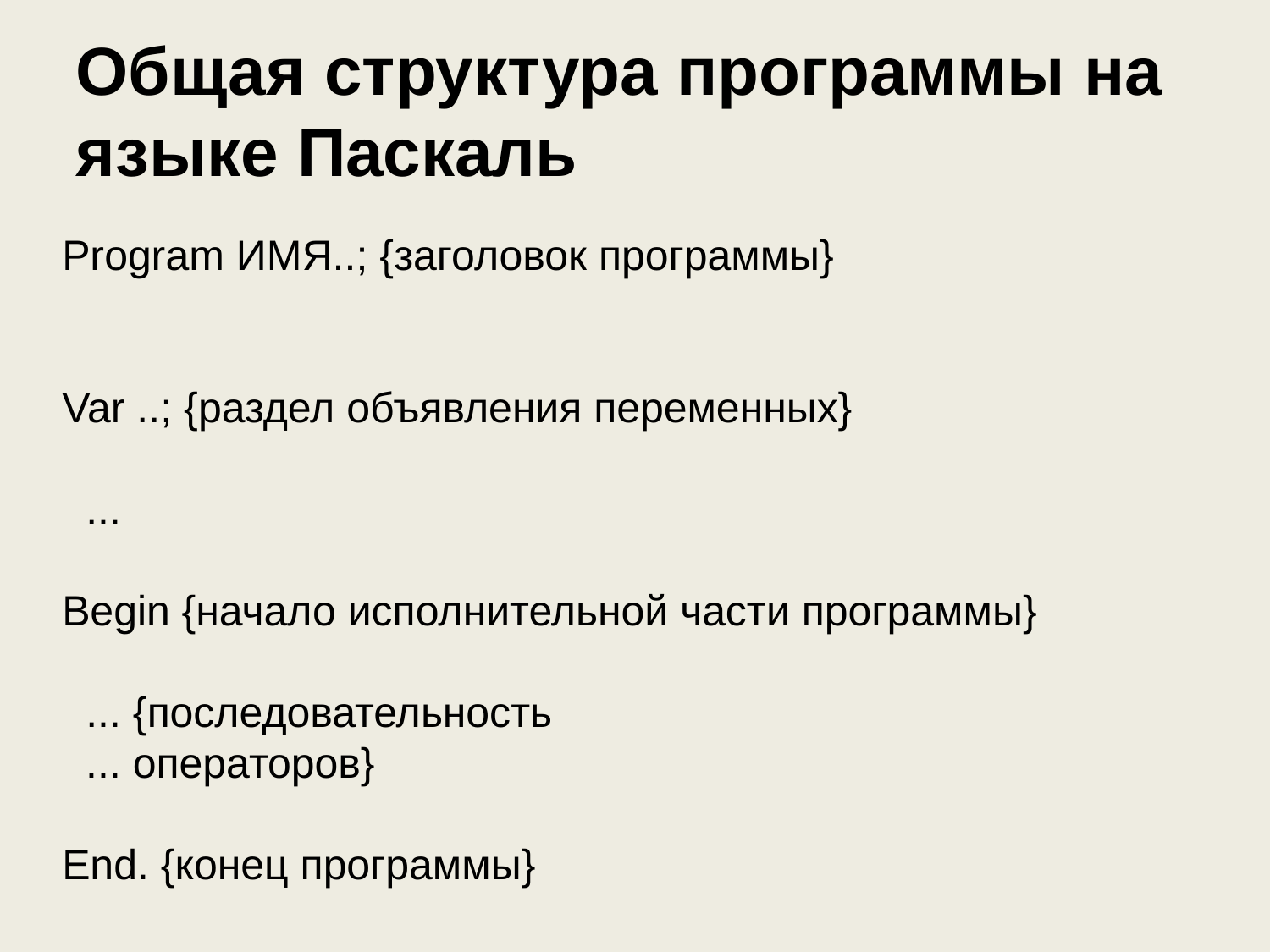

# Общая структура программы на языке Паскаль
Рrogram ИМЯ..; {заголовок программы}

Var ..; {раздел объявления переменных}
  ...
Begin {начало исполнительной части программы}
  ... {последовательность
  ... операторов}
End. {конец программы}